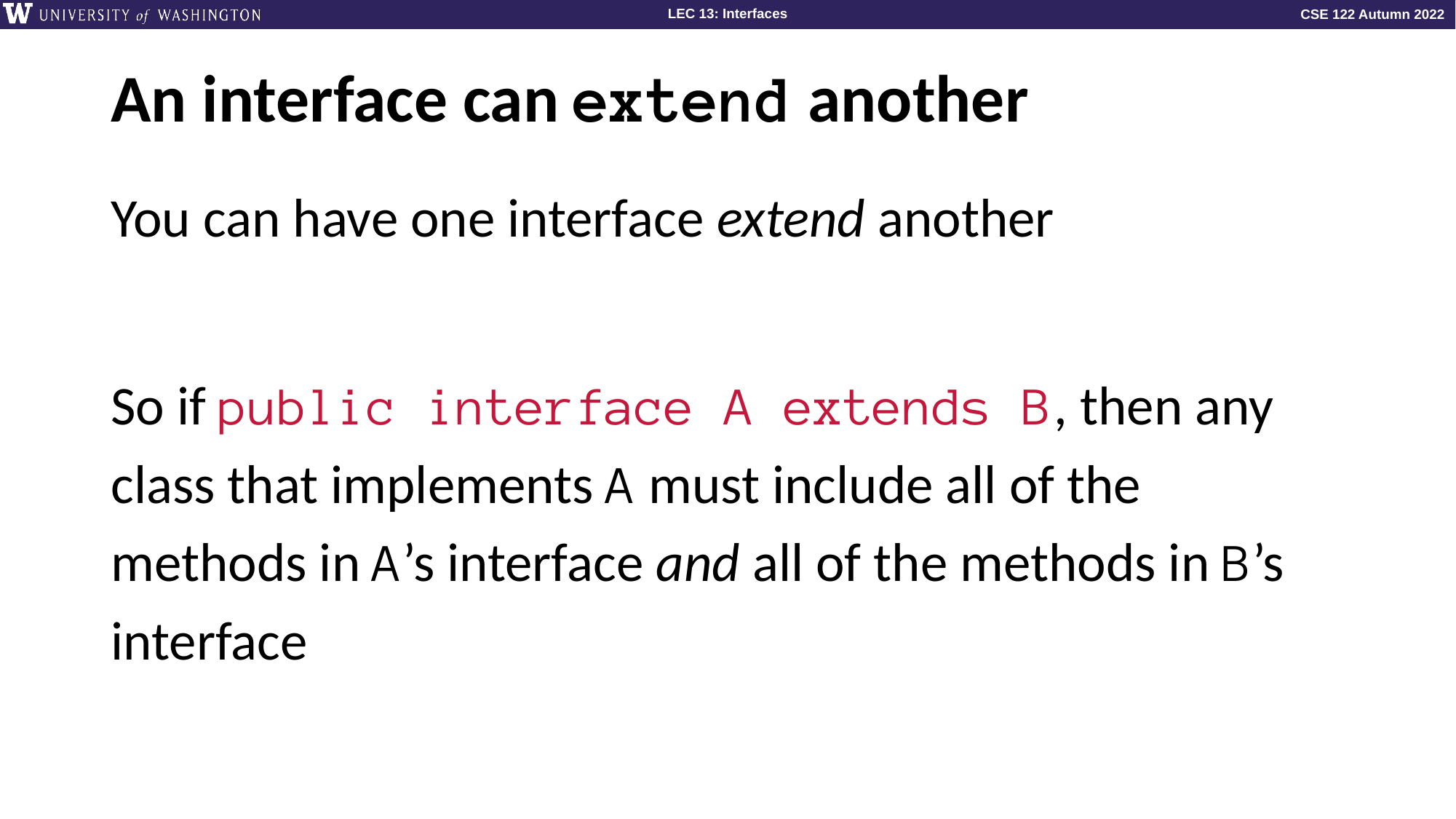

# An interface can extend another
You can have one interface extend another

So if public interface A extends B, then any class that implements A must include all of the methods in A’s interface and all of the methods in B’s interface